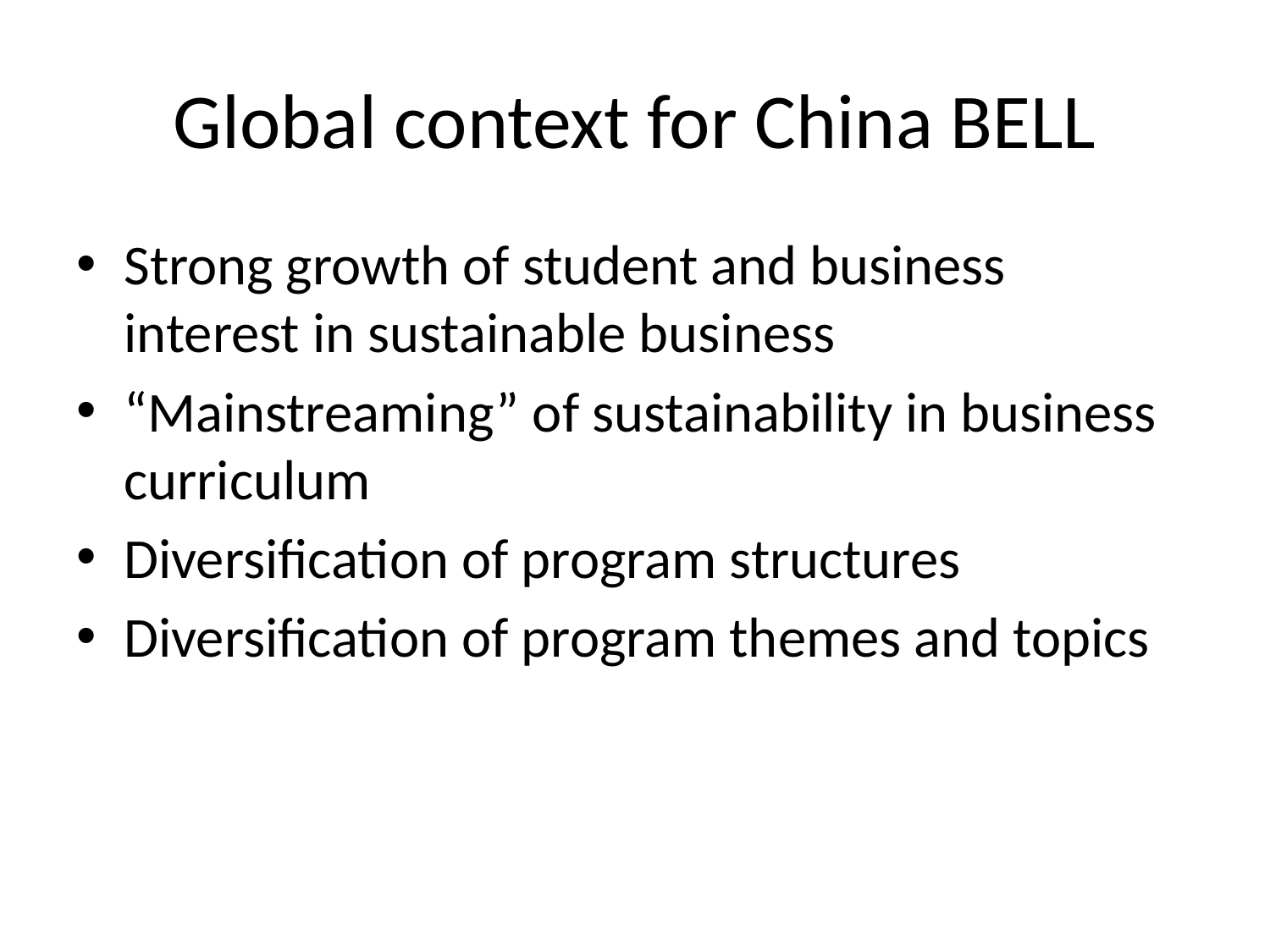

# Global context for China BELL
Strong growth of student and business interest in sustainable business
“Mainstreaming” of sustainability in business curriculum
Diversification of program structures
Diversification of program themes and topics